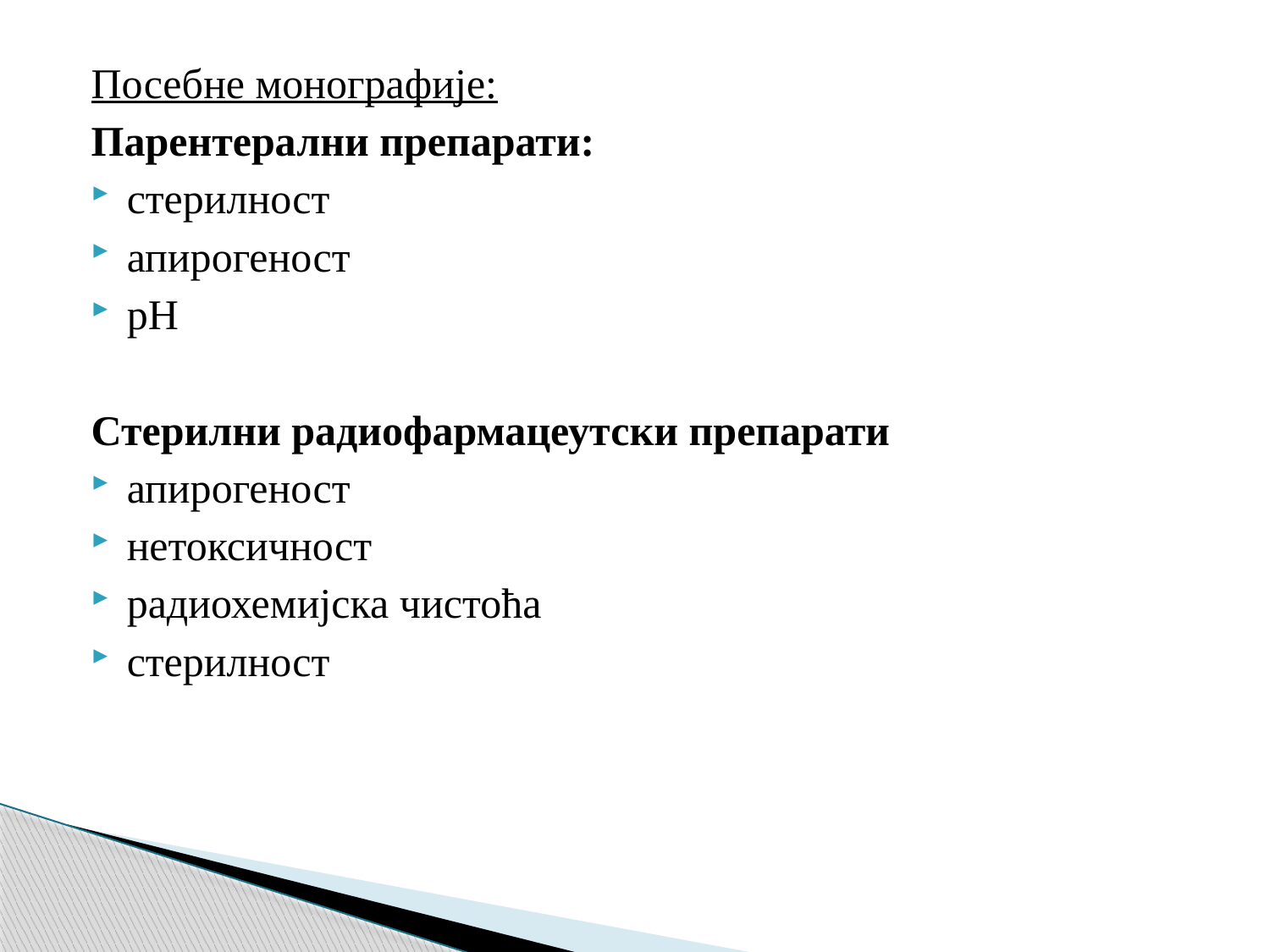

Посебне монографије:
Парентерални препарати:
стерилност
апирогеност
pH

Стерилни радиофармацеутски препарати
апирогеност
нетоксичност
радиохемијска чистоћа
стерилност